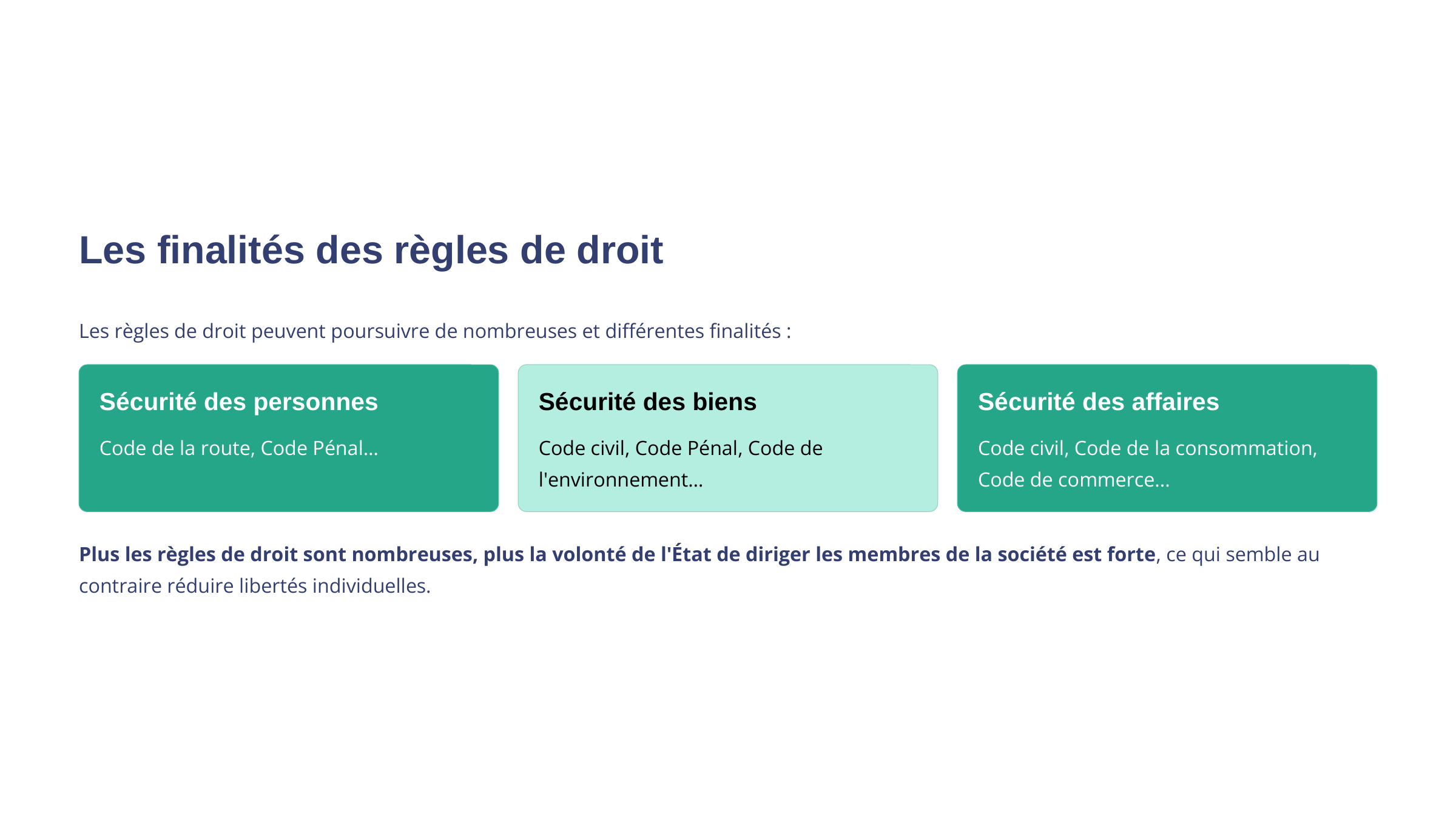

Les finalités des règles de droit
Les règles de droit peuvent poursuivre de nombreuses et différentes finalités :

Sécurité des personnes
Sécurité des biens
Sécurité des affaires
Code de la route, Code Pénal…
Code civil, Code Pénal, Code de l'environnement…
Code civil, Code de la consommation, Code de commerce...
Plus les règles de droit sont nombreuses, plus la volonté de l'État de diriger les membres de la société est forte, ce qui semble au contraire réduire libertés individuelles.